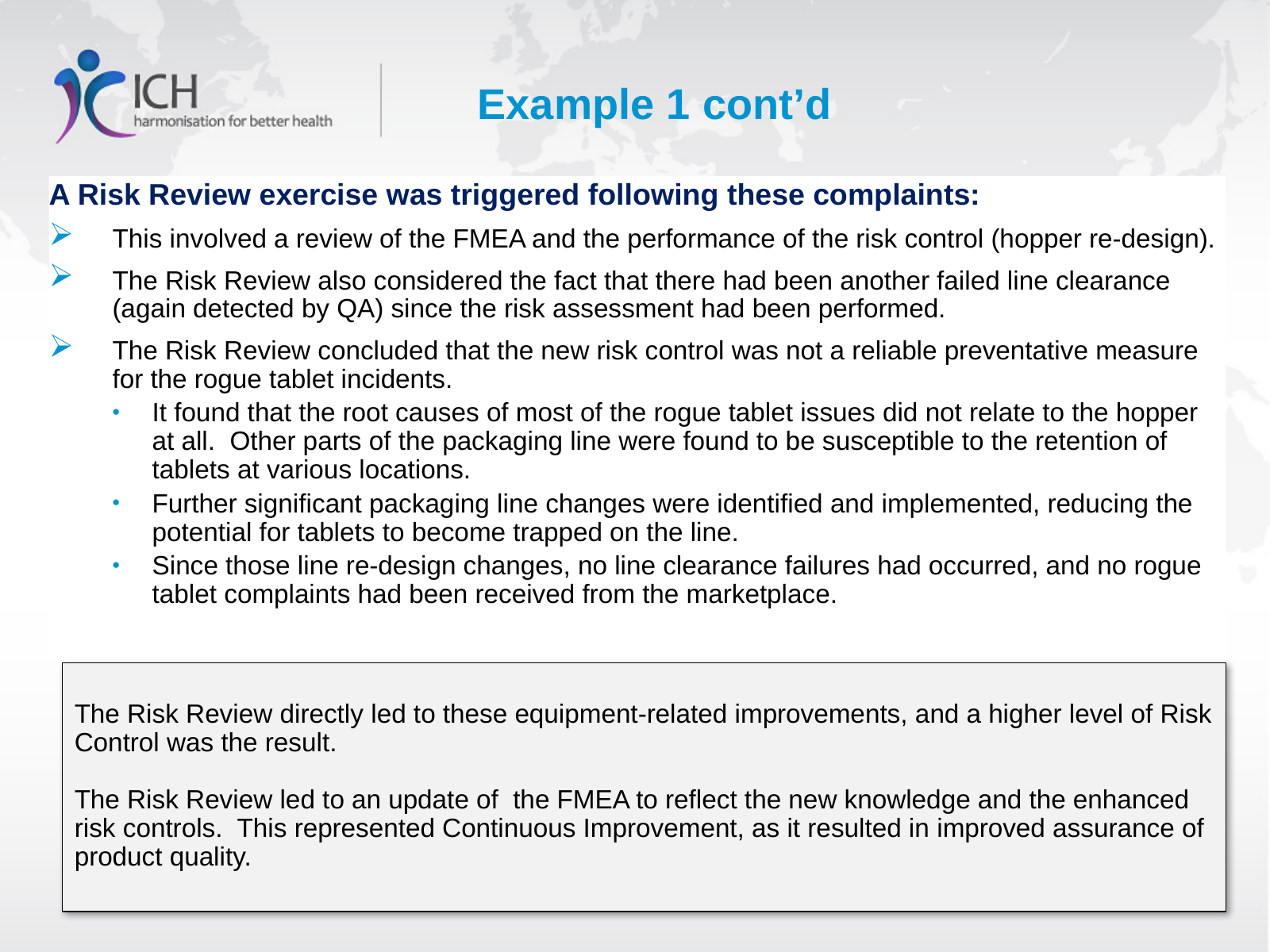

# Example 1 cont’d
A Risk Review exercise was triggered following these complaints:
This involved a review of the FMEA and the performance of the risk control (hopper re-design).
The Risk Review also considered the fact that there had been another failed line clearance (again detected by QA) since the risk assessment had been performed.
The Risk Review concluded that the new risk control was not a reliable preventative measure for the rogue tablet incidents.
It found that the root causes of most of the rogue tablet issues did not relate to the hopper at all.  Other parts of the packaging line were found to be susceptible to the retention of tablets at various locations.
Further significant packaging line changes were identified and implemented, reducing the potential for tablets to become trapped on the line.
Since those line re-design changes, no line clearance failures had occurred, and no rogue tablet complaints had been received from the marketplace.

The Risk Review directly led to these equipment-related improvements, and a higher level of Risk Control was the result.

The Risk Review led to an update of  the FMEA to reflect the new knowledge and the enhanced risk controls.  This represented Continuous Improvement, as it resulted in improved assurance of product quality.